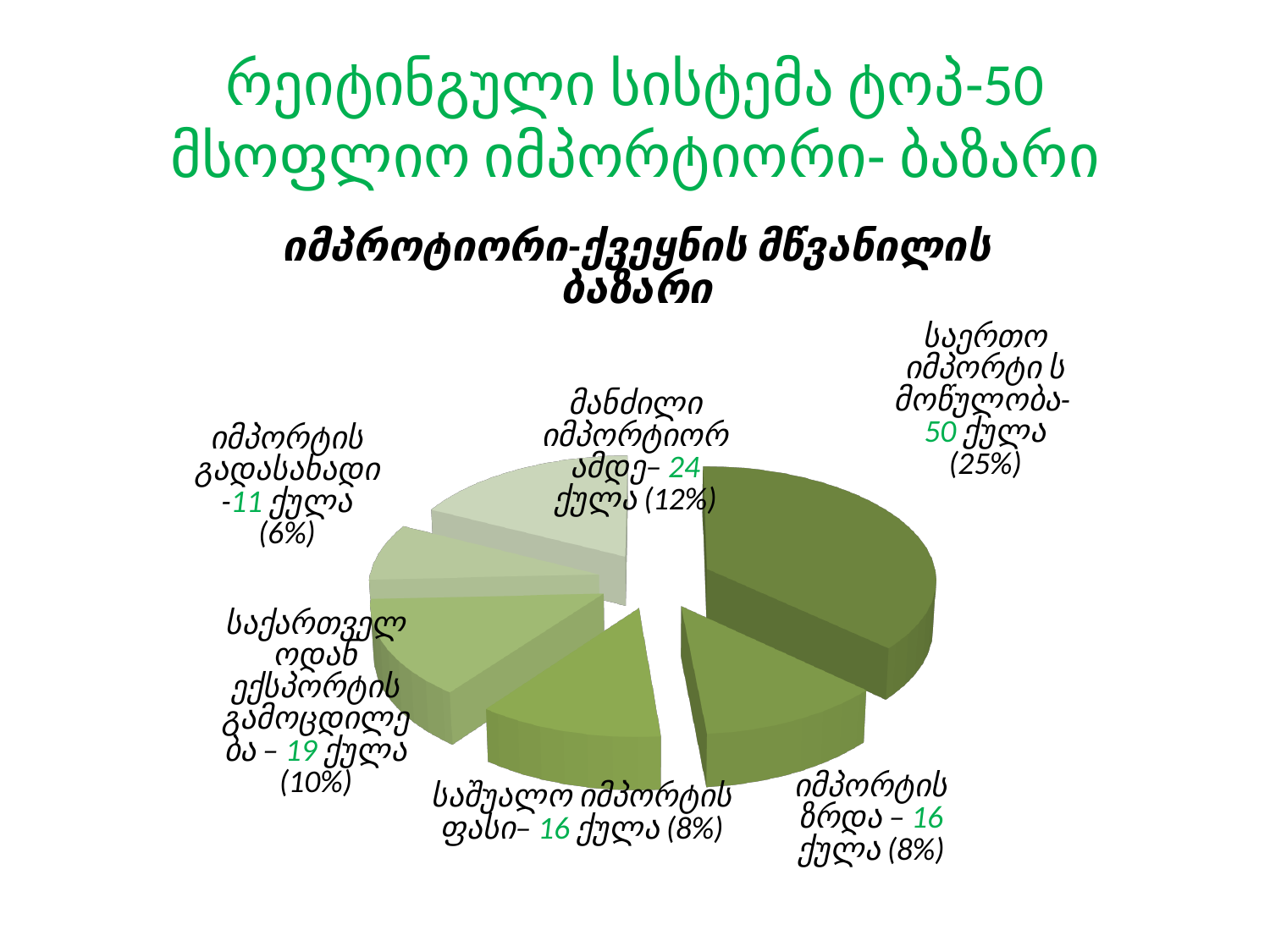

# რეიტინგული სისტემა ტოპ-50 მსოფლიო იმპორტიორი- ბაზარი

[unsupported chart]